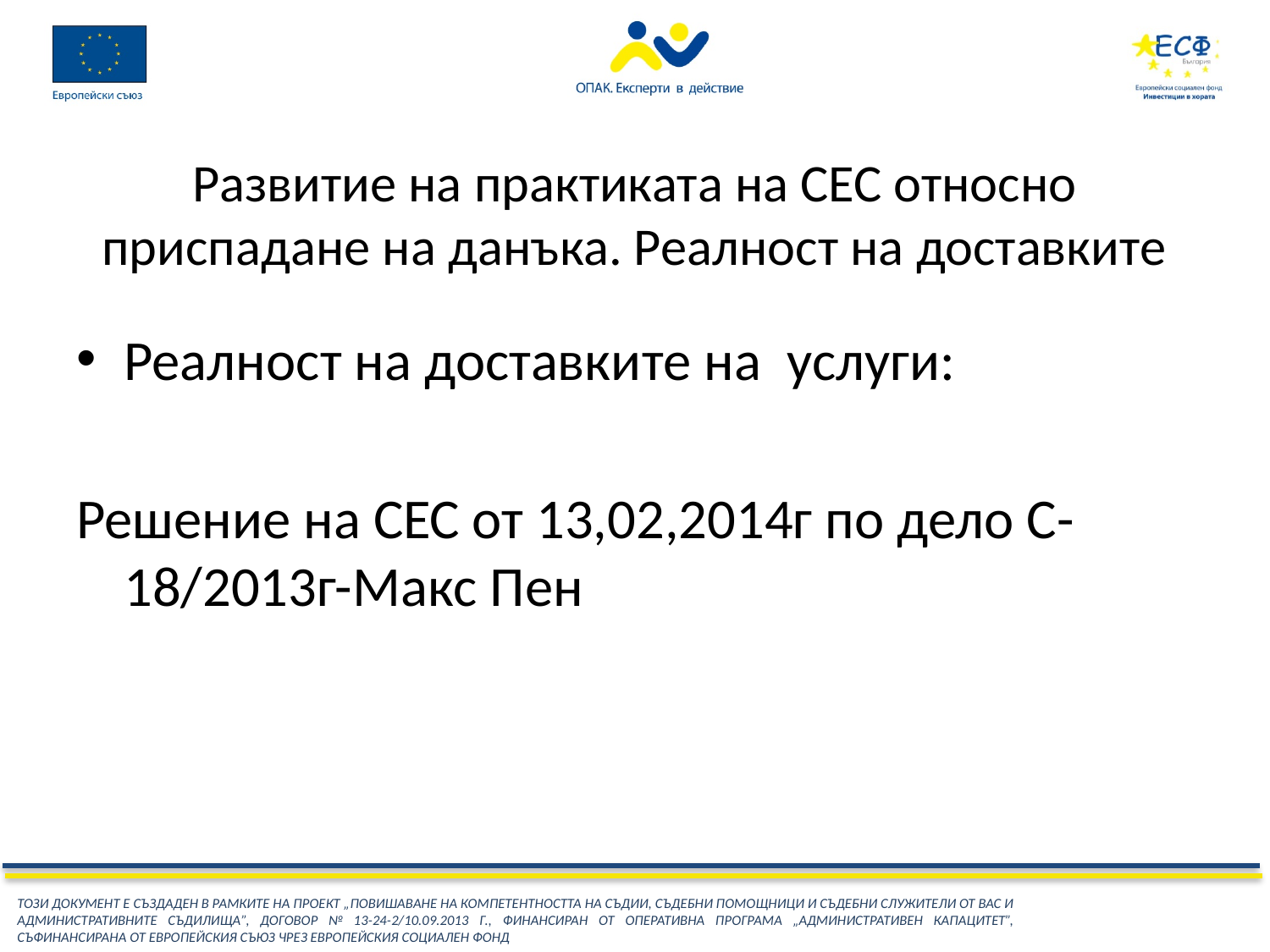

# Развитие на практиката на СЕС относно приспадане на данъка. Реалност на доставките
Реалност на доставките на  услуги:

Решение на СЕС от 13,02,2014г по дело С-18/2013г-Макс Пен